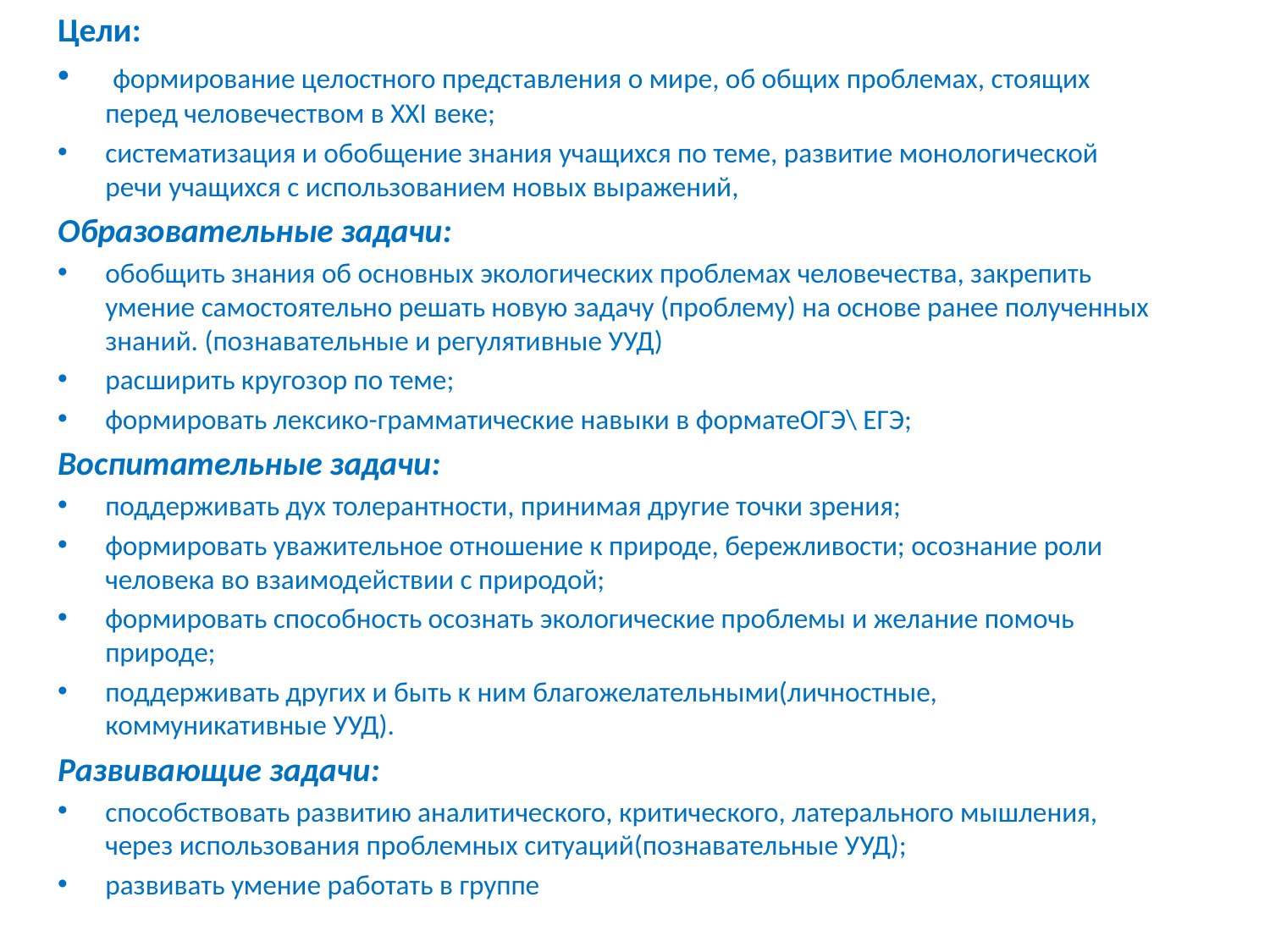

Цели:
 формирование целостного представления о мире, об общих проблемах, стоящих перед человечеством в XXI веке;
систематизация и обобщение знания учащихся по теме, развитие монологической речи учащихся с использованием новых выражений,
Образовательные задачи:
обобщить знания об основных экологических проблемах человечества, закрепить умение самостоятельно решать новую задачу (проблему) на основе ранее полученных знаний. (познавательные и регулятивные УУД)
расширить кругозор по теме;
формировать лексико-грамматические навыки в форматеОГЭ\ ЕГЭ;
Воспитательные задачи:
поддерживать дух толерантности, принимая другие точки зрения;
формировать уважительное отношение к природе, бережливости; осознание роли человека во взаимодействии с природой;
формировать способность осознать экологические проблемы и желание помочь природе;
поддерживать других и быть к ним благожелательными(личностные, коммуникативные УУД).
Развивающие задачи:
способствовать развитию аналитического, критического, латерального мышления, через использования проблемных ситуаций(познавательные УУД);
развивать умение работать в группе

#